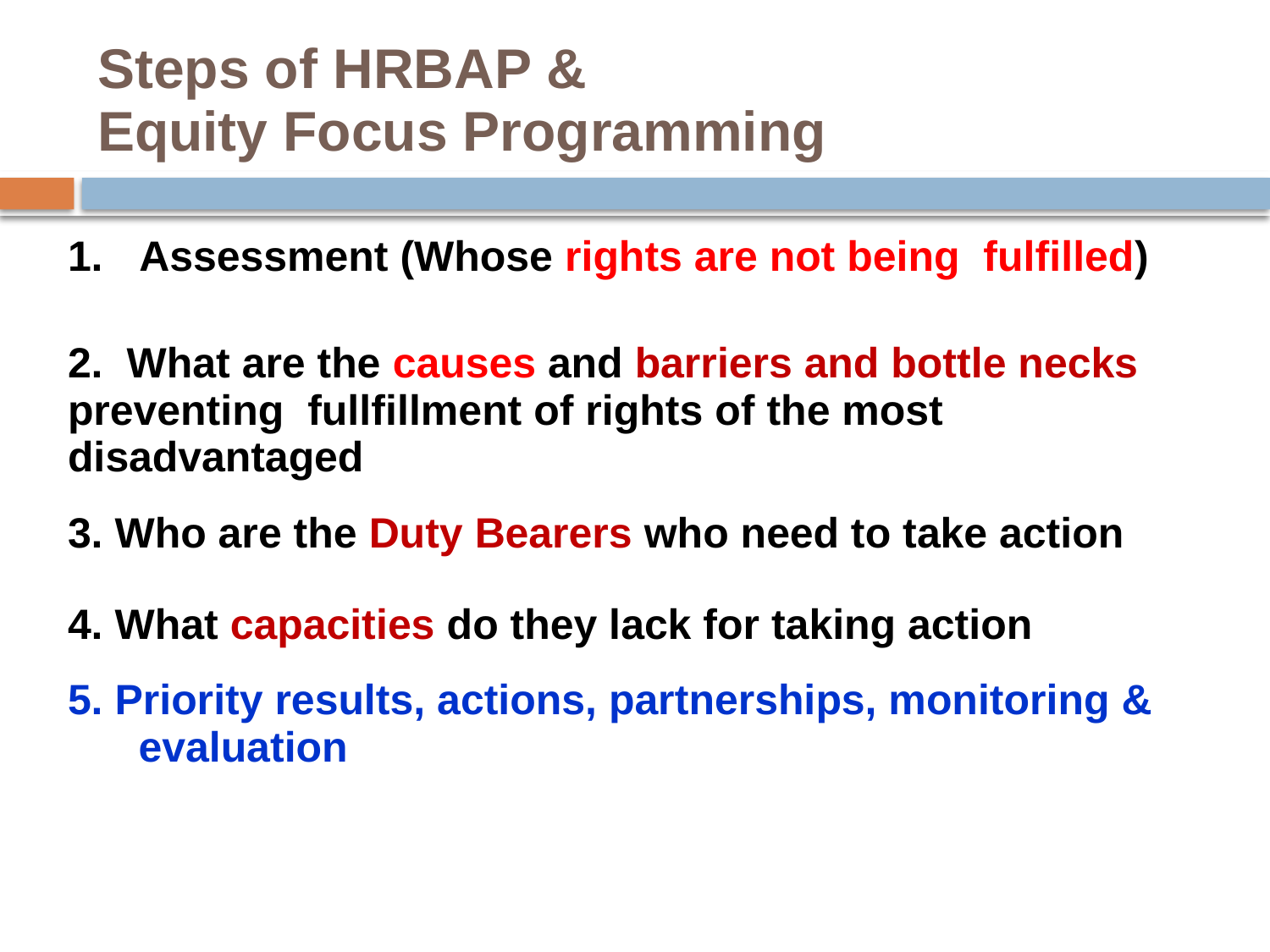

# Steps of HRBAP & Equity Focus Programming

| Assessment (Whose rights are not being fulfilled) |
| --- |
| 2. What are the causes and barriers and bottle necks preventing fullfillment of rights of the most disadvantaged |
| 3. Who are the Duty Bearers who need to take action |
| 4. What capacities do they lack for taking action |
| 5. Priority results, actions, partnerships, monitoring & evaluation |